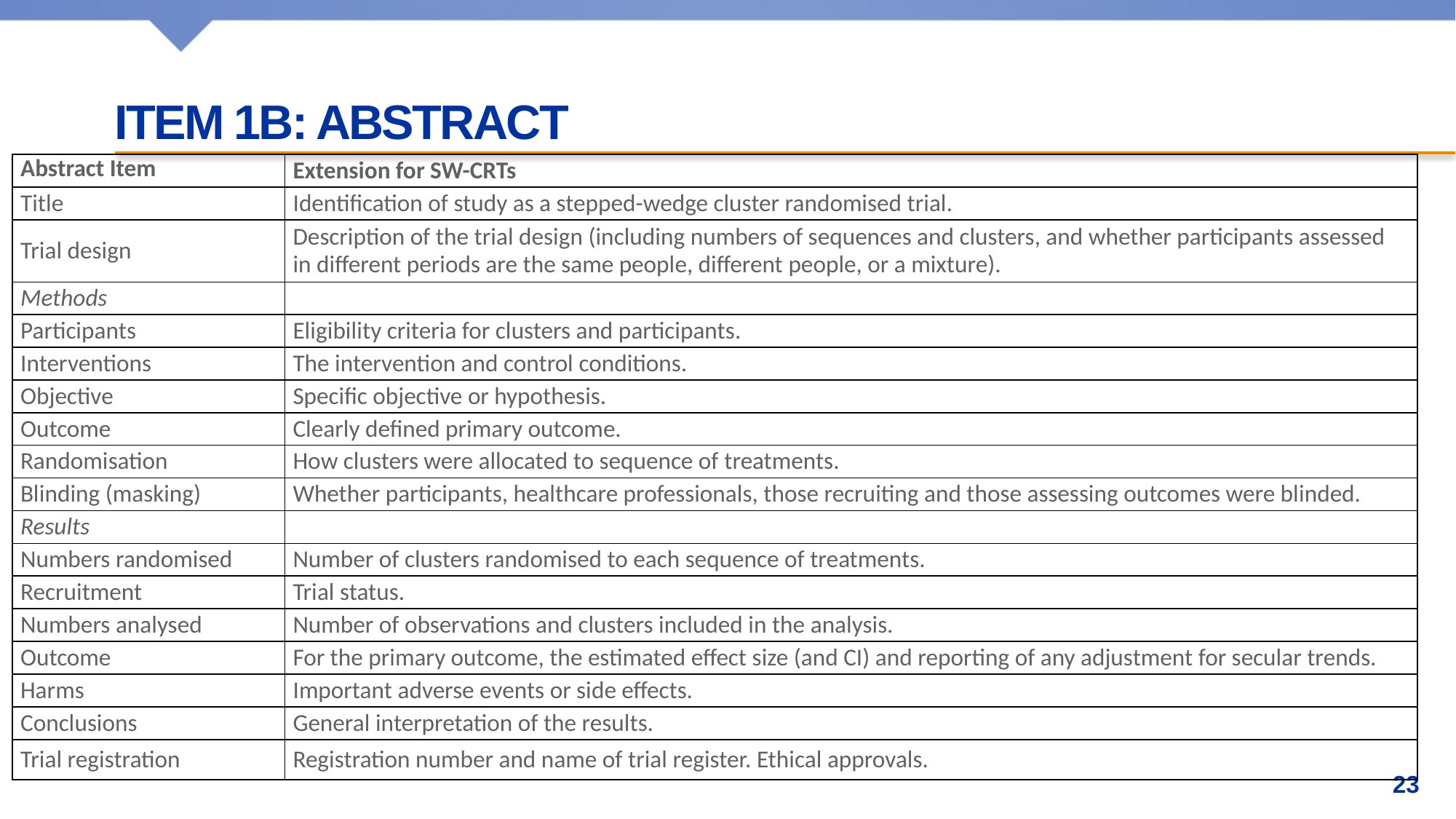

# Item 1b: abstract
| Abstract Item | Extension for SW-CRTs |
| --- | --- |
| Title | Identification of study as a stepped-wedge cluster randomised trial. |
| Trial design | Description of the trial design (including numbers of sequences and clusters, and whether participants assessed in different periods are the same people, different people, or a mixture). |
| Methods |  |
| Participants | Eligibility criteria for clusters and participants. |
| Interventions | The intervention and control conditions. |
| Objective | Specific objective or hypothesis. |
| Outcome | Clearly defined primary outcome. |
| Randomisation | How clusters were allocated to sequence of treatments. |
| Blinding (masking) | Whether participants, healthcare professionals, those recruiting and those assessing outcomes were blinded. |
| Results |  |
| Numbers randomised | Number of clusters randomised to each sequence of treatments. |
| Recruitment | Trial status. |
| Numbers analysed | Number of observations and clusters included in the analysis. |
| Outcome | For the primary outcome, the estimated effect size (and CI) and reporting of any adjustment for secular trends. |
| Harms | Important adverse events or side effects. |
| Conclusions | General interpretation of the results. |
| Trial registration | Registration number and name of trial register. Ethical approvals. |
23